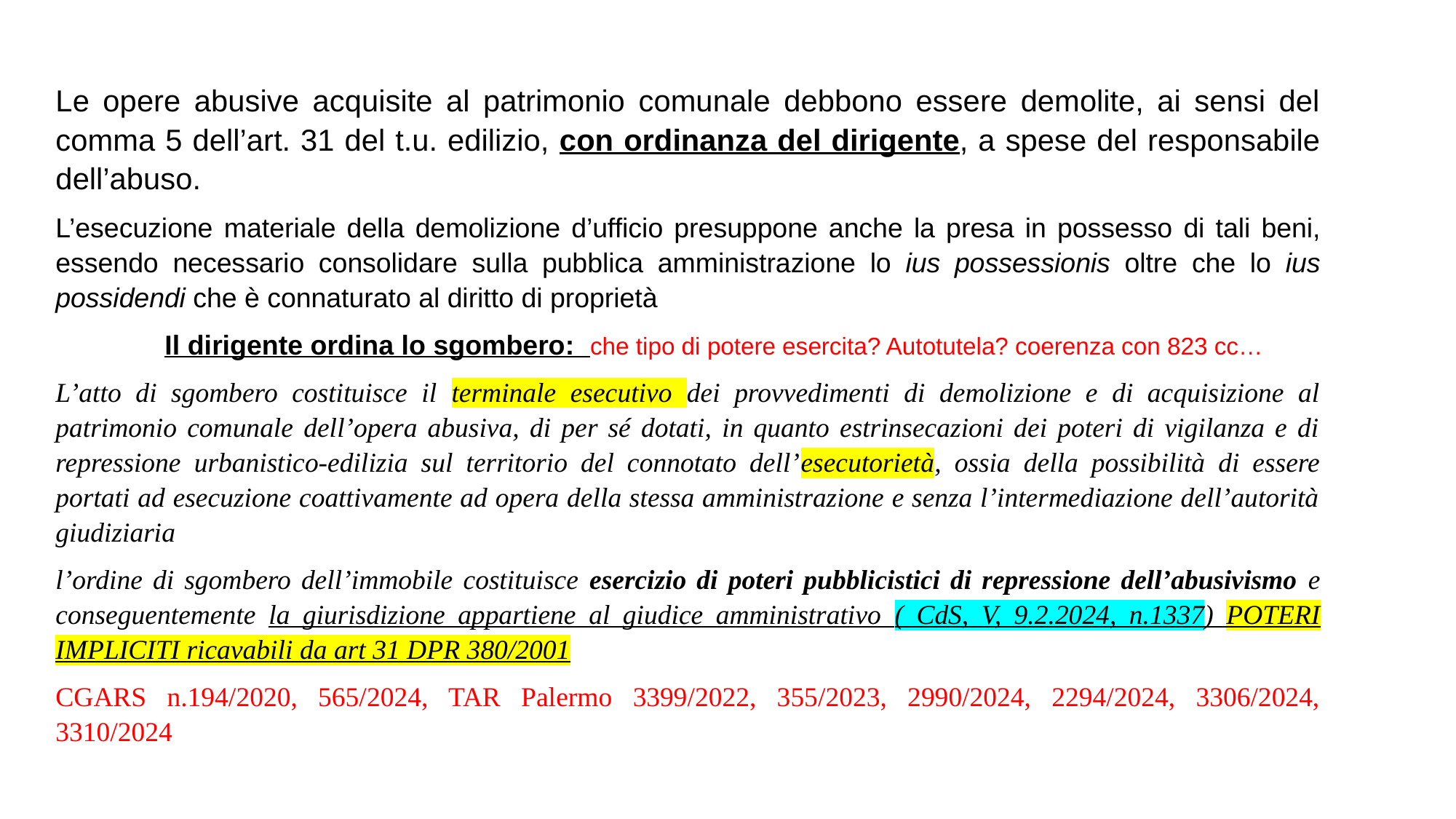

Le opere abusive acquisite al patrimonio comunale debbono essere demolite, ai sensi del comma 5 dell’art. 31 del t.u. edilizio, con ordinanza del dirigente, a spese del responsabile dell’abuso.
L’esecuzione materiale della demolizione d’ufficio presuppone anche la presa in possesso di tali beni, essendo necessario consolidare sulla pubblica amministrazione lo ius possessionis oltre che lo ius possidendi che è connaturato al diritto di proprietà
	Il dirigente ordina lo sgombero:  che tipo di potere esercita? Autotutela? coerenza con 823 cc…
L’atto di sgombero costituisce il terminale esecutivo dei provvedimenti di demolizione e di acquisizione al patrimonio comunale dell’opera abusiva, di per sé dotati, in quanto estrinsecazioni dei poteri di vigilanza e di repressione urbanistico-edilizia sul territorio del connotato dell’esecutorietà, ossia della possibilità di essere portati ad esecuzione coattivamente ad opera della stessa amministrazione e senza l’intermediazione dell’autorità giudiziaria
l’ordine di sgombero dell’immobile costituisce esercizio di poteri pubblicistici di repressione dell’abusivismo e conseguentemente la giurisdizione appartiene al giudice amministrativo ( CdS, V, 9.2.2024, n.1337) POTERI IMPLICITI ricavabili da art 31 DPR 380/2001
CGARS n.194/2020, 565/2024, TAR Palermo 3399/2022, 355/2023, 2990/2024, 2294/2024, 3306/2024, 3310/2024